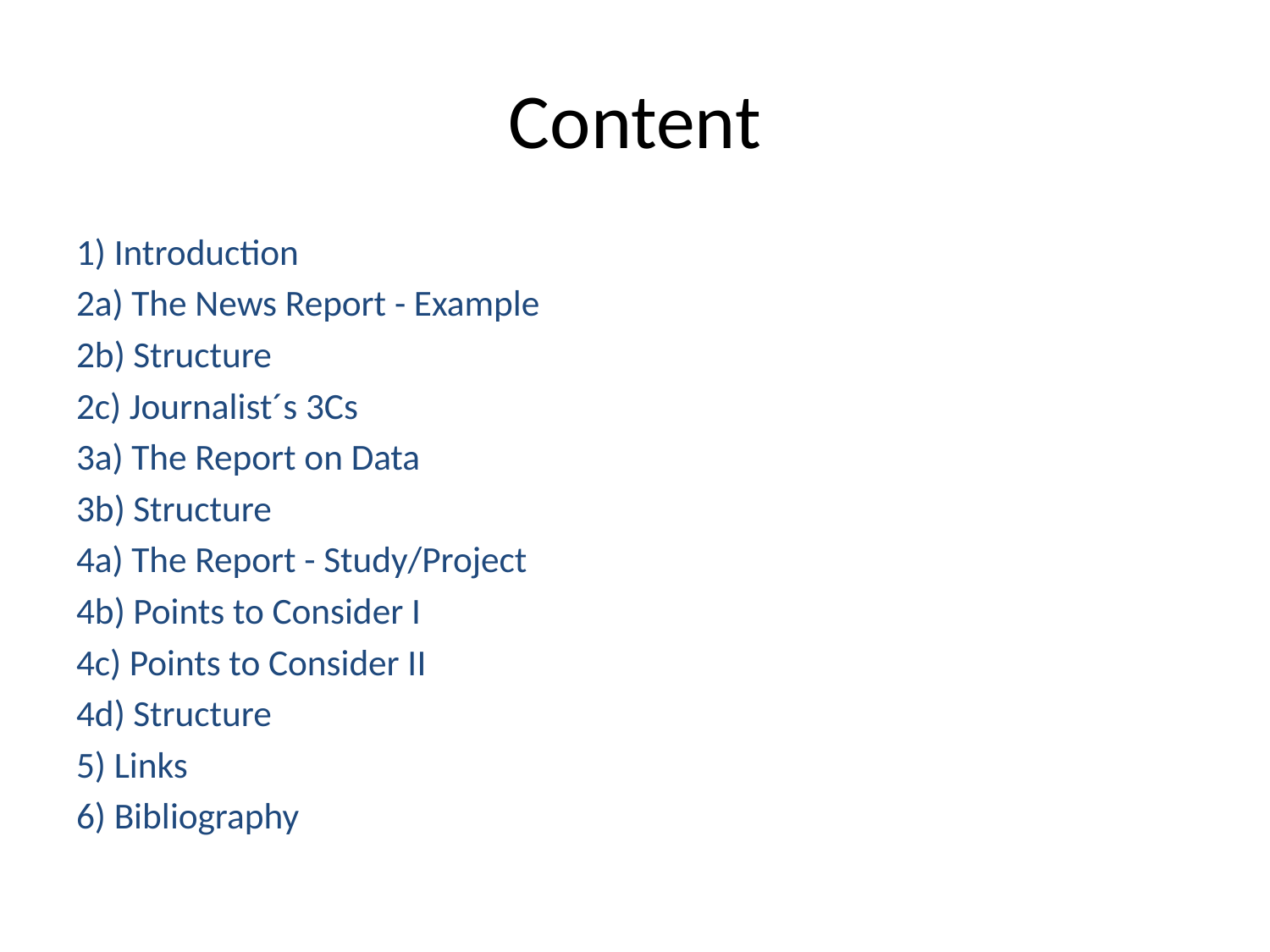

# Content
1) Introduction
2a) The News Report - Example
2b) Structure
2c) Journalist´s 3Cs
3a) The Report on Data
3b) Structure
4a) The Report - Study/Project
4b) Points to Consider I
4c) Points to Consider II
4d) Structure
5) Links
6) Bibliography